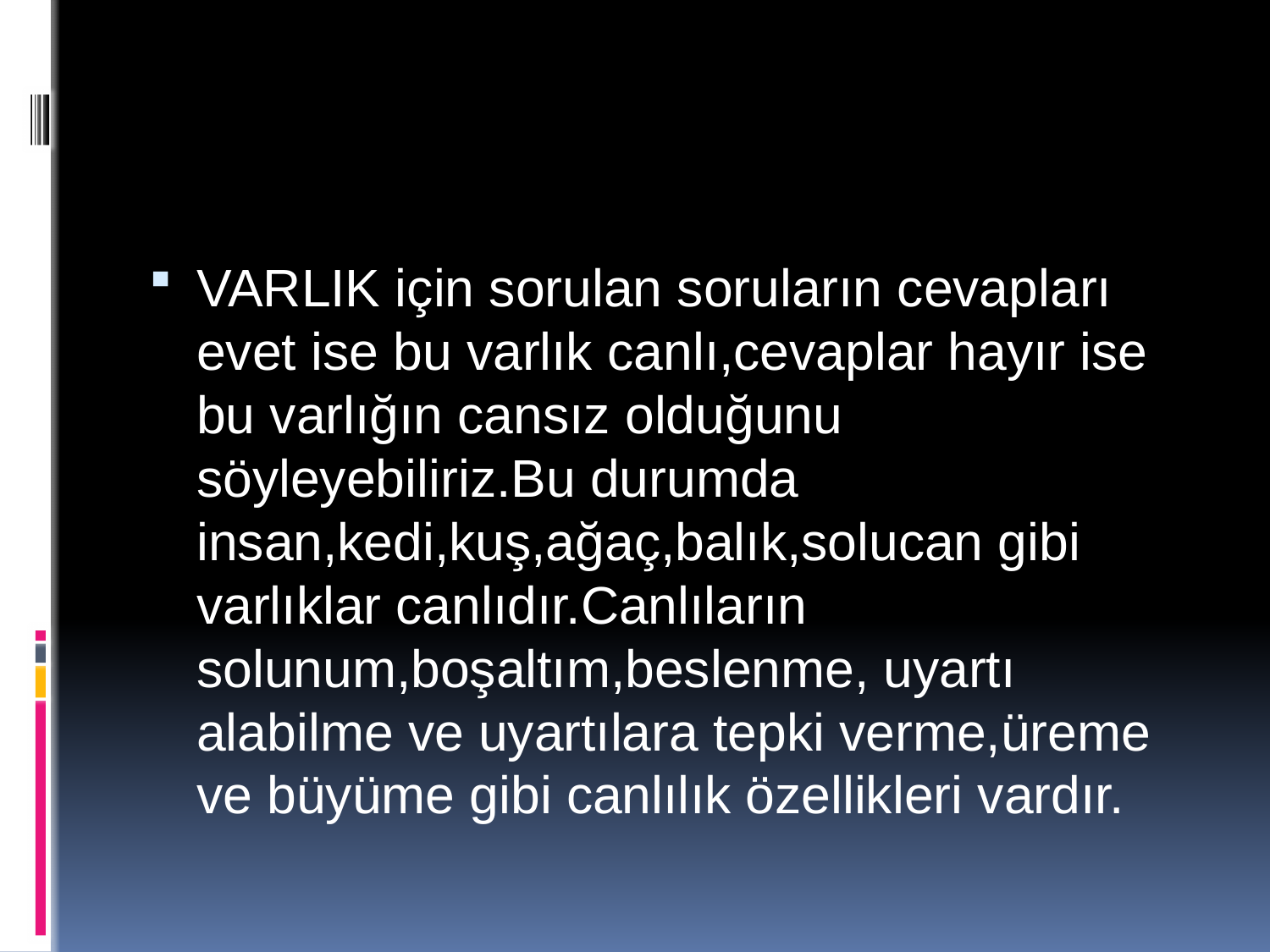

#

VARLIK için sorulan soruların cevapları evet ise bu varlık canlı,cevaplar hayır ise bu varlığın cansız olduğunu söyleyebiliriz.Bu durumda insan,kedi,kuş,ağaç,balık,solucan gibi varlıklar canlıdır.Canlıların solunum,boşaltım,beslenme, uyartı alabilme ve uyartılara tepki verme,üreme ve büyüme gibi canlılık özellikleri vardır.